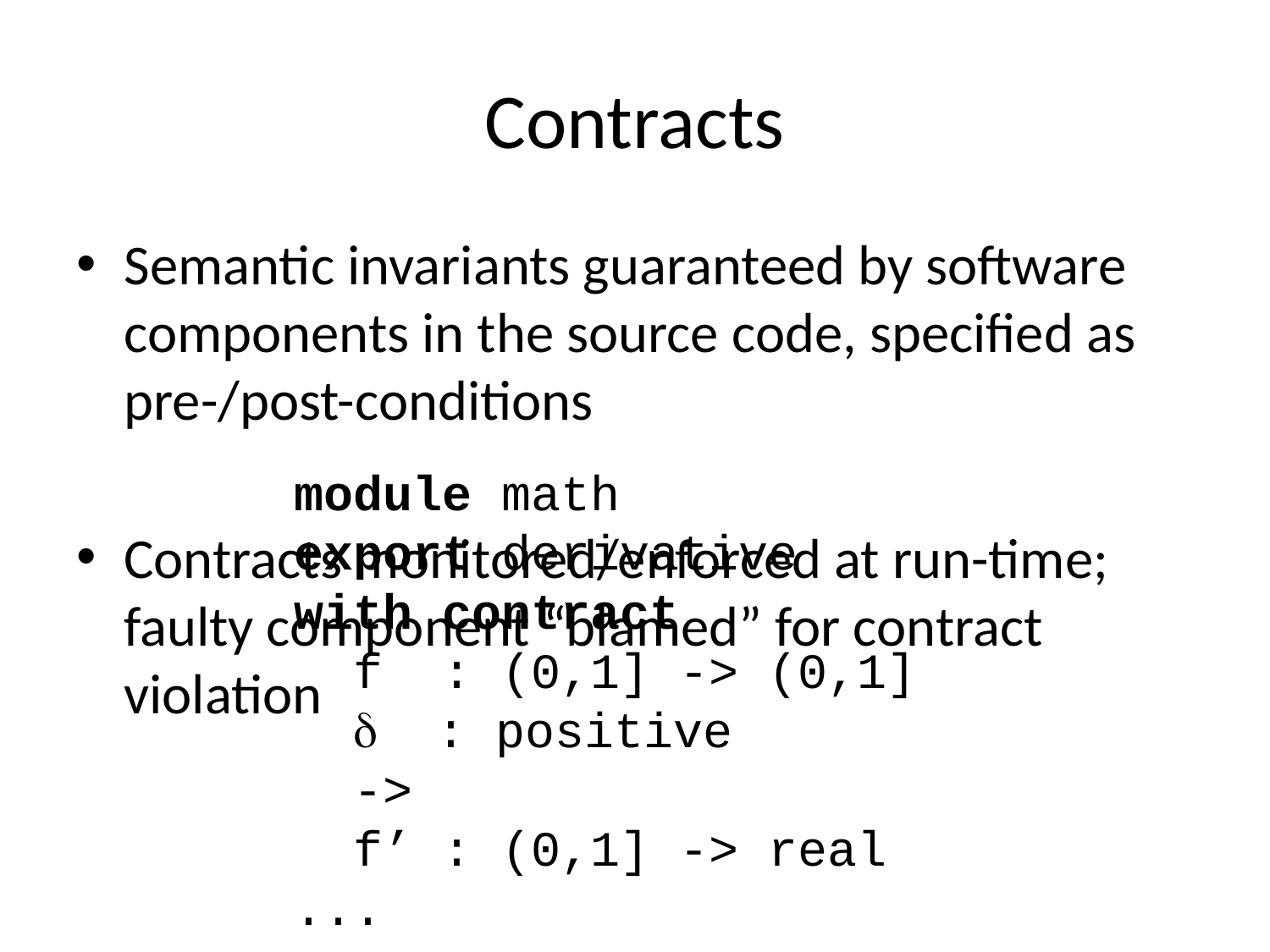

# Contracts
Semantic invariants guaranteed by software components in the source code, specified as pre-/post-conditions

Contracts monitored/enforced at run-time; faulty component “blamed” for contract violation

module math
export derivative
with contract
  f  : (0,1] -> (0,1]
  δ  : positive
  ->
  f’ : (0,1] -> real
...